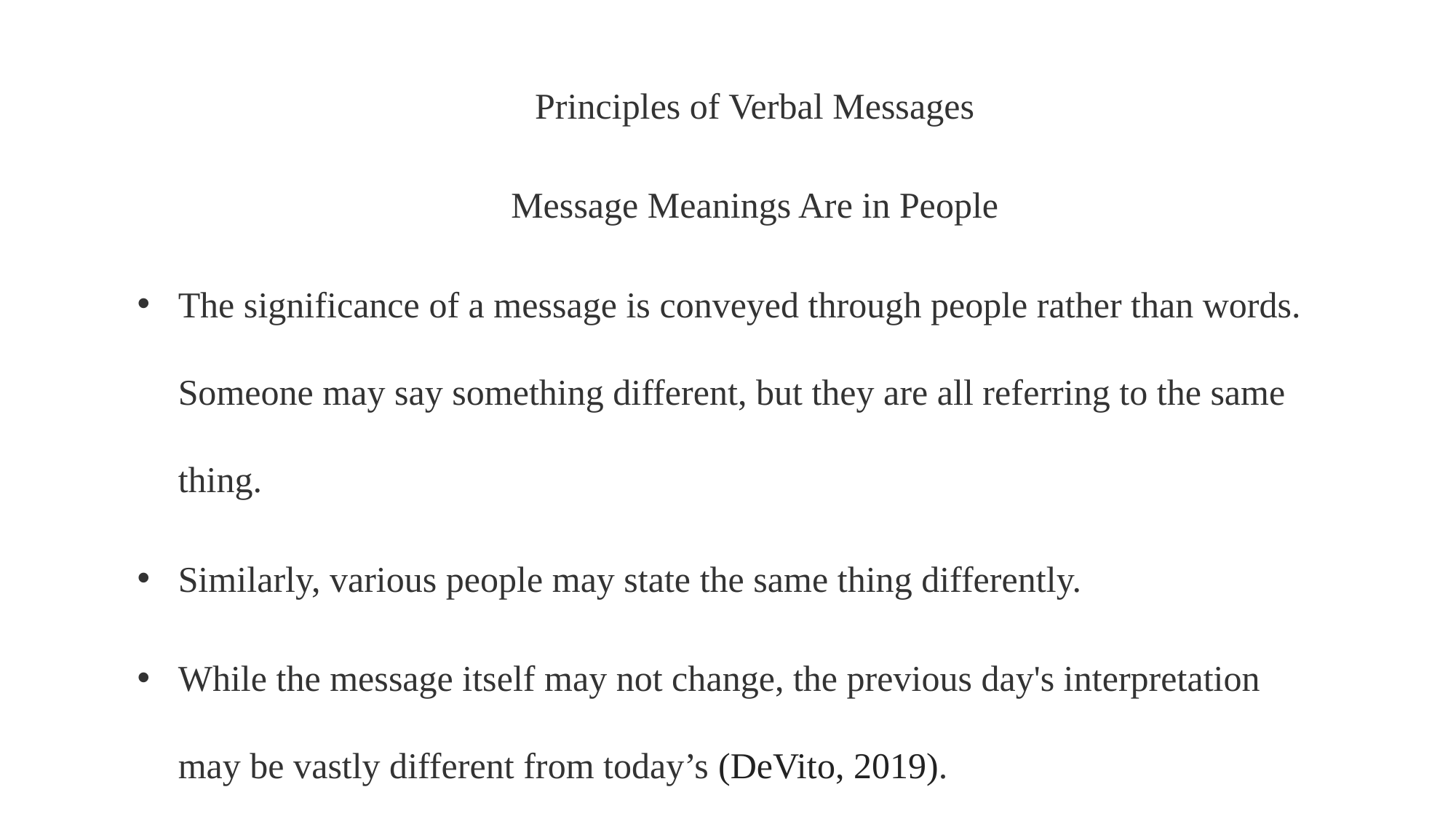

Principles of Verbal Messages
Message Meanings Are in People
The significance of a message is conveyed through people rather than words. Someone may say something different, but they are all referring to the same thing.
Similarly, various people may state the same thing differently.
While the message itself may not change, the previous day's interpretation may be vastly different from today’s (DeVito, 2019).